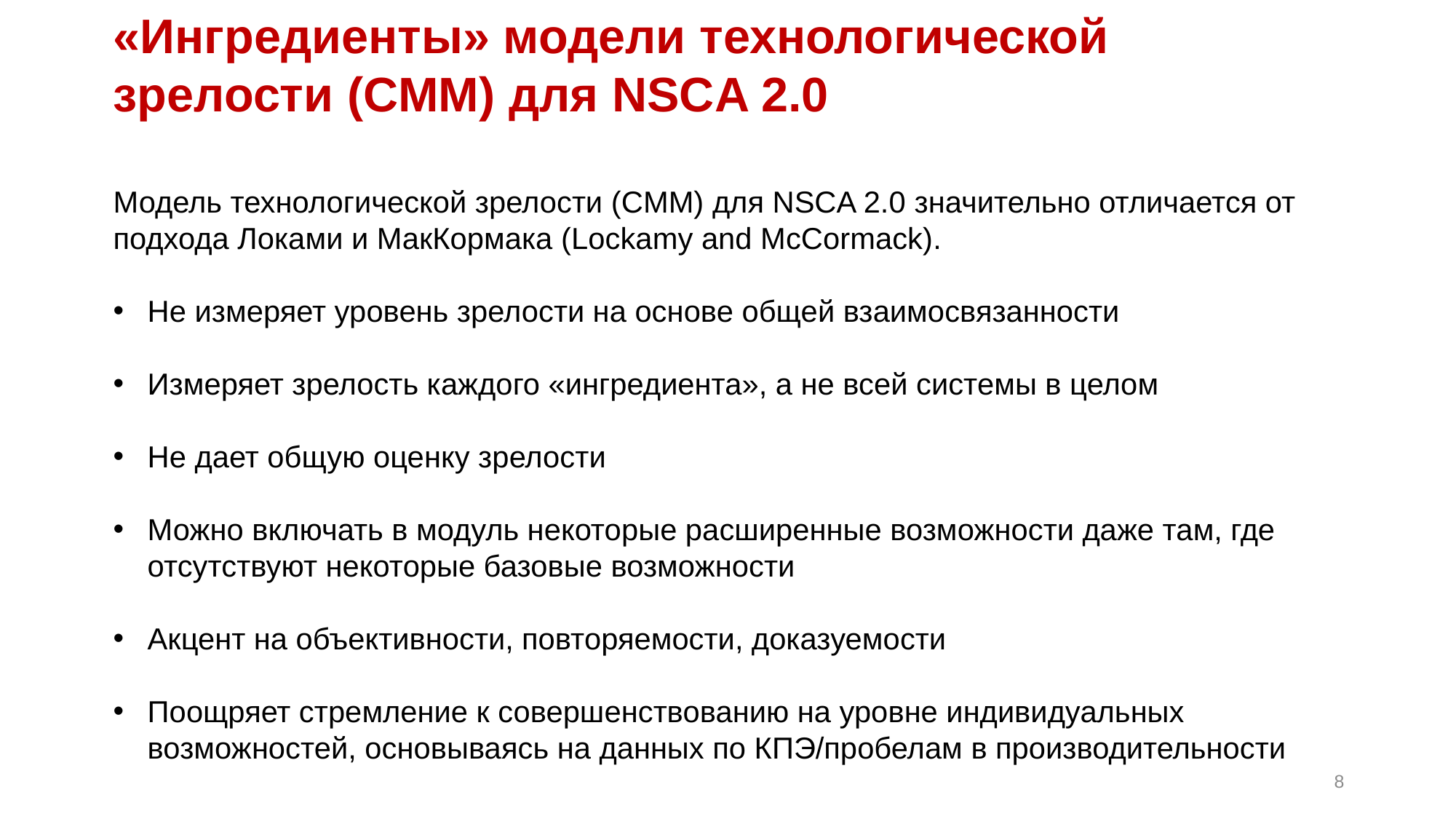

«Ингредиенты» модели технологической зрелости (CMM) для NSCA 2.0
Модель технологической зрелости (CMM) для NSCA 2.0 значительно отличается от подхода Локами и МакКормака (Lockamy and McCormack).
Не измеряет уровень зрелости на основе общей взаимосвязанности
Измеряет зрелость каждого «ингредиента», а не всей системы в целом
Не дает общую оценку зрелости
Можно включать в модуль некоторые расширенные возможности даже там, где отсутствуют некоторые базовые возможности
Акцент на объективности, повторяемости, доказуемости
Поощряет стремление к совершенствованию на уровне индивидуальных возможностей, основываясь на данных по КПЭ/пробелам в производительности
8